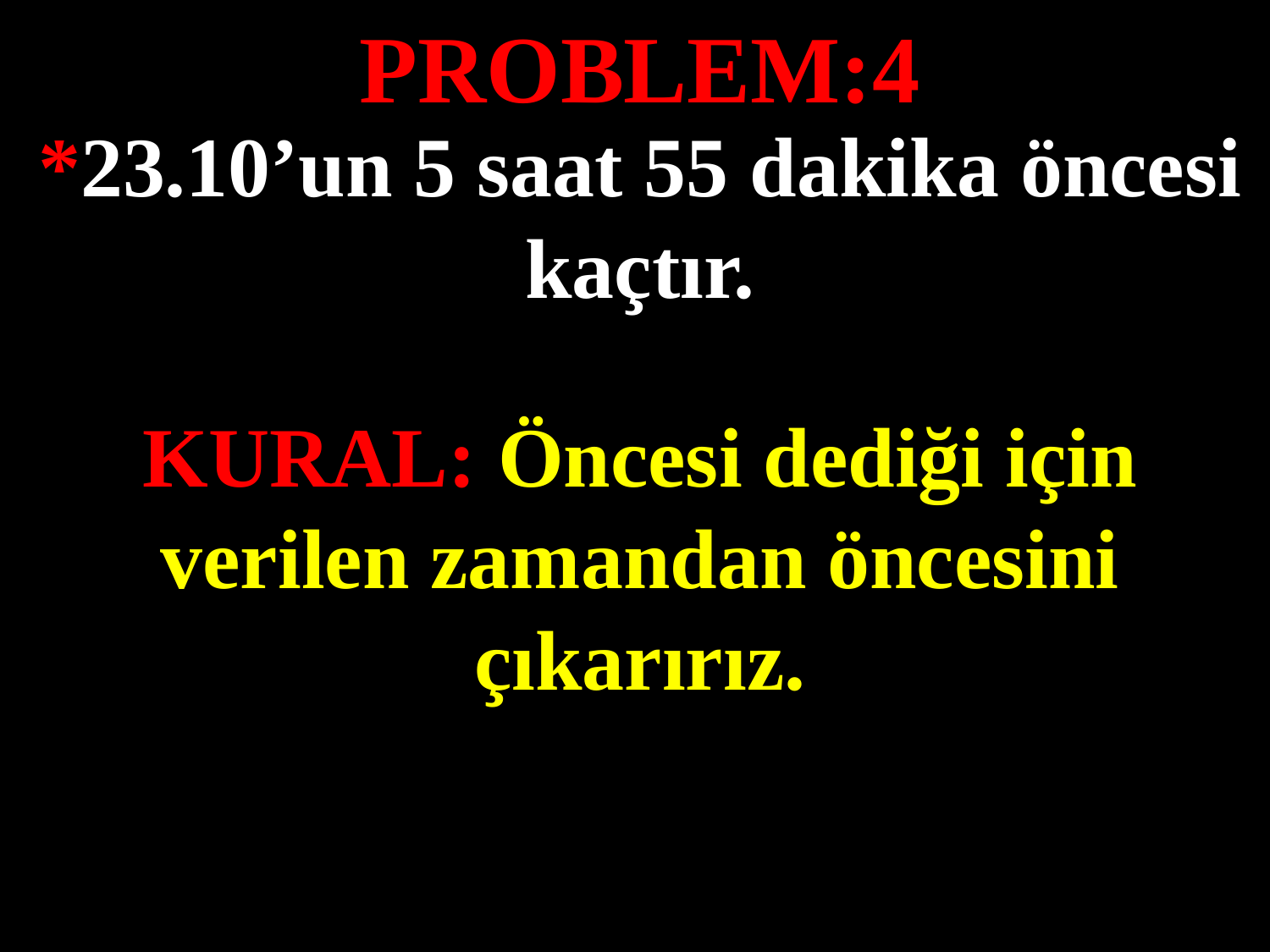

PROBLEM:4
*23.10’un 5 saat 55 dakika öncesi kaçtır.
#
KURAL: Öncesi dediği için verilen zamandan öncesini çıkarırız.